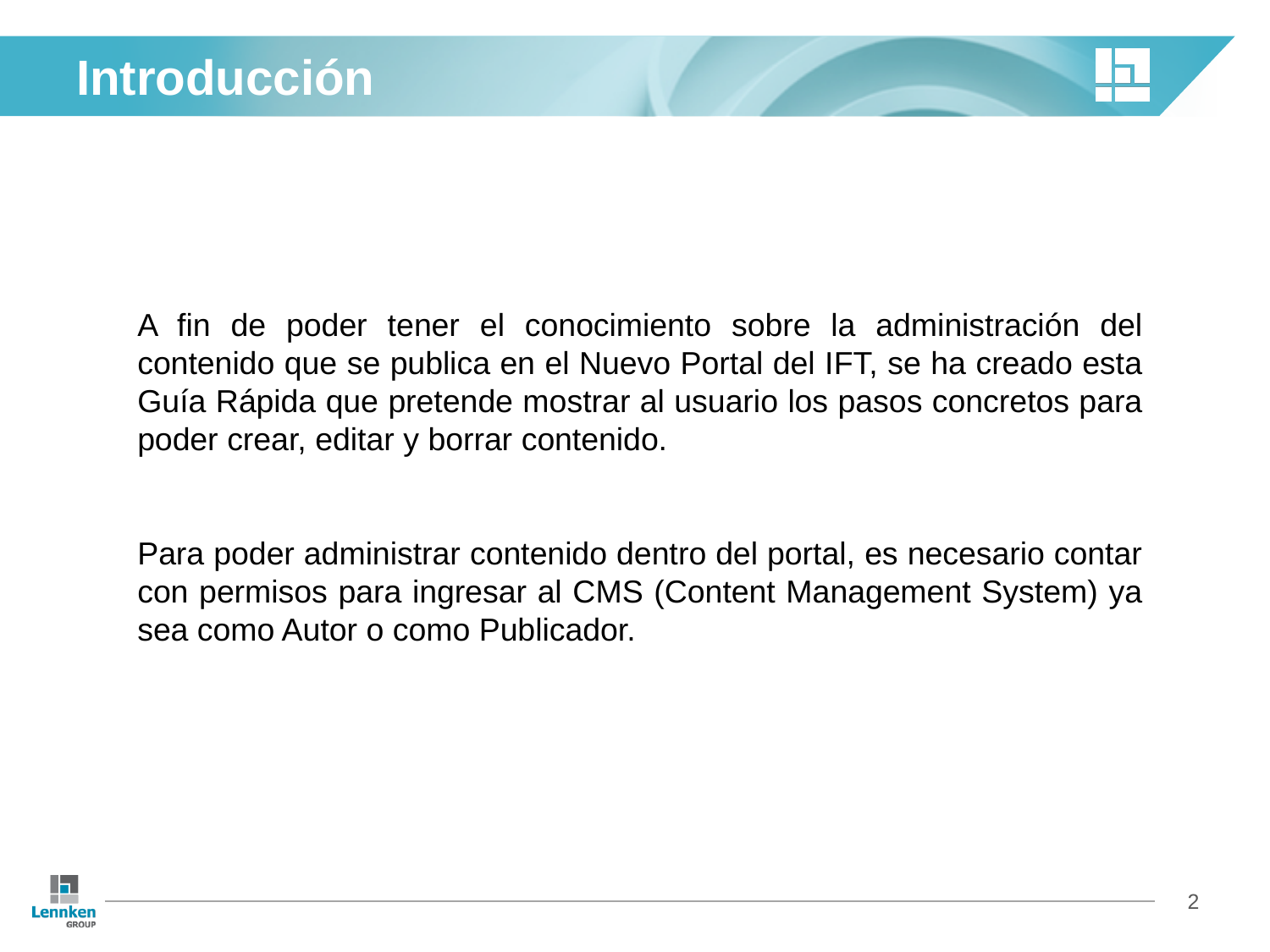

# Introducción
A fin de poder tener el conocimiento sobre la administración del contenido que se publica en el Nuevo Portal del IFT, se ha creado esta Guía Rápida que pretende mostrar al usuario los pasos concretos para poder crear, editar y borrar contenido.

Para poder administrar contenido dentro del portal, es necesario contar con permisos para ingresar al CMS (Content Management System) ya sea como Autor o como Publicador.

2